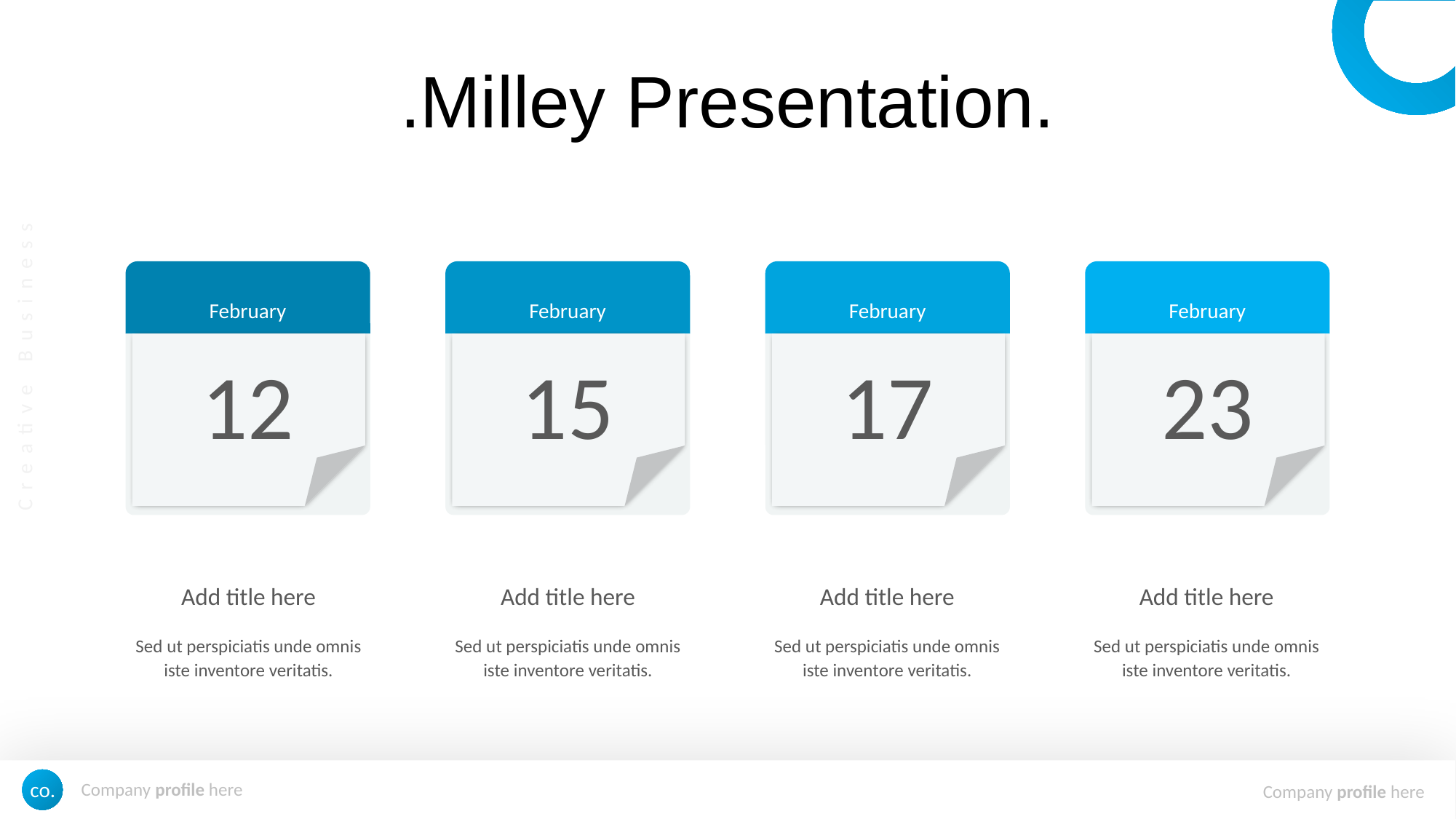

.Milley Presentation.

February
February
February
February

12
15
17
23
Add title here
Add title here
Add title here
Add title here
Sed ut perspiciatis unde omnis iste inventore veritatis.
Sed ut perspiciatis unde omnis iste inventore veritatis.
Sed ut perspiciatis unde omnis iste inventore veritatis.
Sed ut perspiciatis unde omnis iste inventore veritatis.